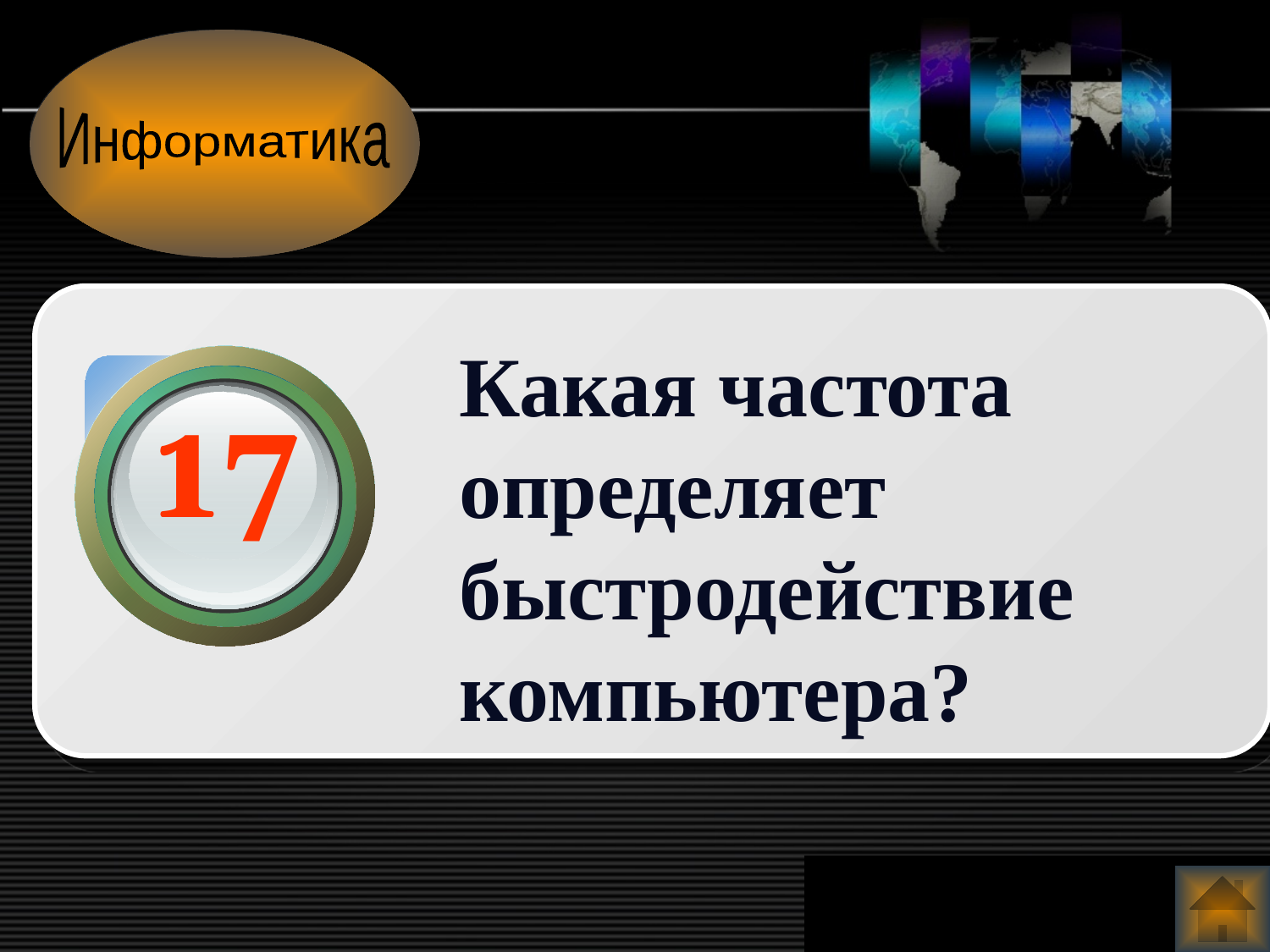

Информатика

Какая частота определяет быстродействие компьютера?

17

www.themegallery.com